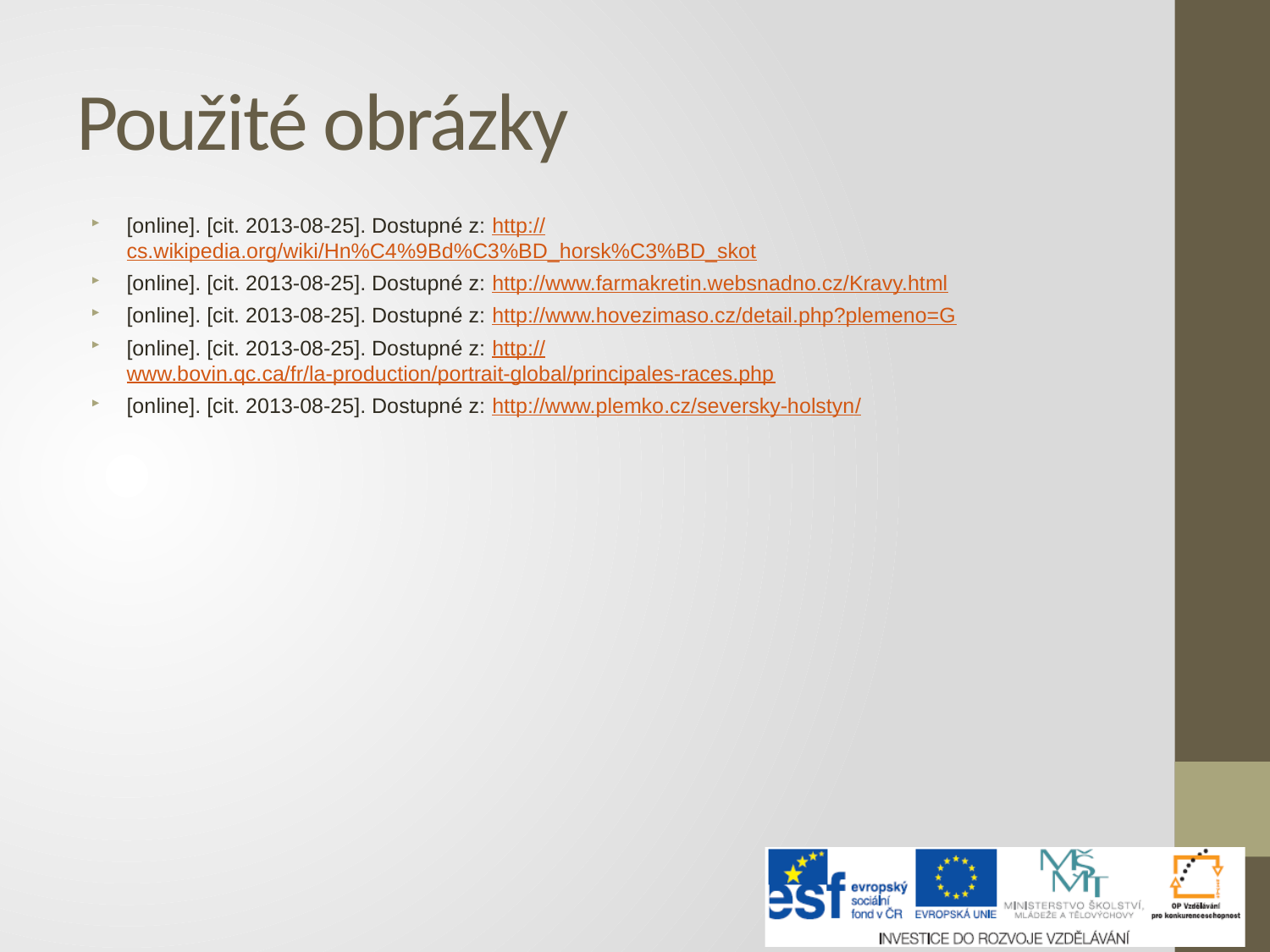

# Použité obrázky
[online]. [cit. 2013-08-25]. Dostupné z: http://cs.wikipedia.org/wiki/Hn%C4%9Bd%C3%BD_horsk%C3%BD_skot
[online]. [cit. 2013-08-25]. Dostupné z: http://www.farmakretin.websnadno.cz/Kravy.html
[online]. [cit. 2013-08-25]. Dostupné z: http://www.hovezimaso.cz/detail.php?plemeno=G
[online]. [cit. 2013-08-25]. Dostupné z: http://www.bovin.qc.ca/fr/la-production/portrait-global/principales-races.php
[online]. [cit. 2013-08-25]. Dostupné z: http://www.plemko.cz/seversky-holstyn/